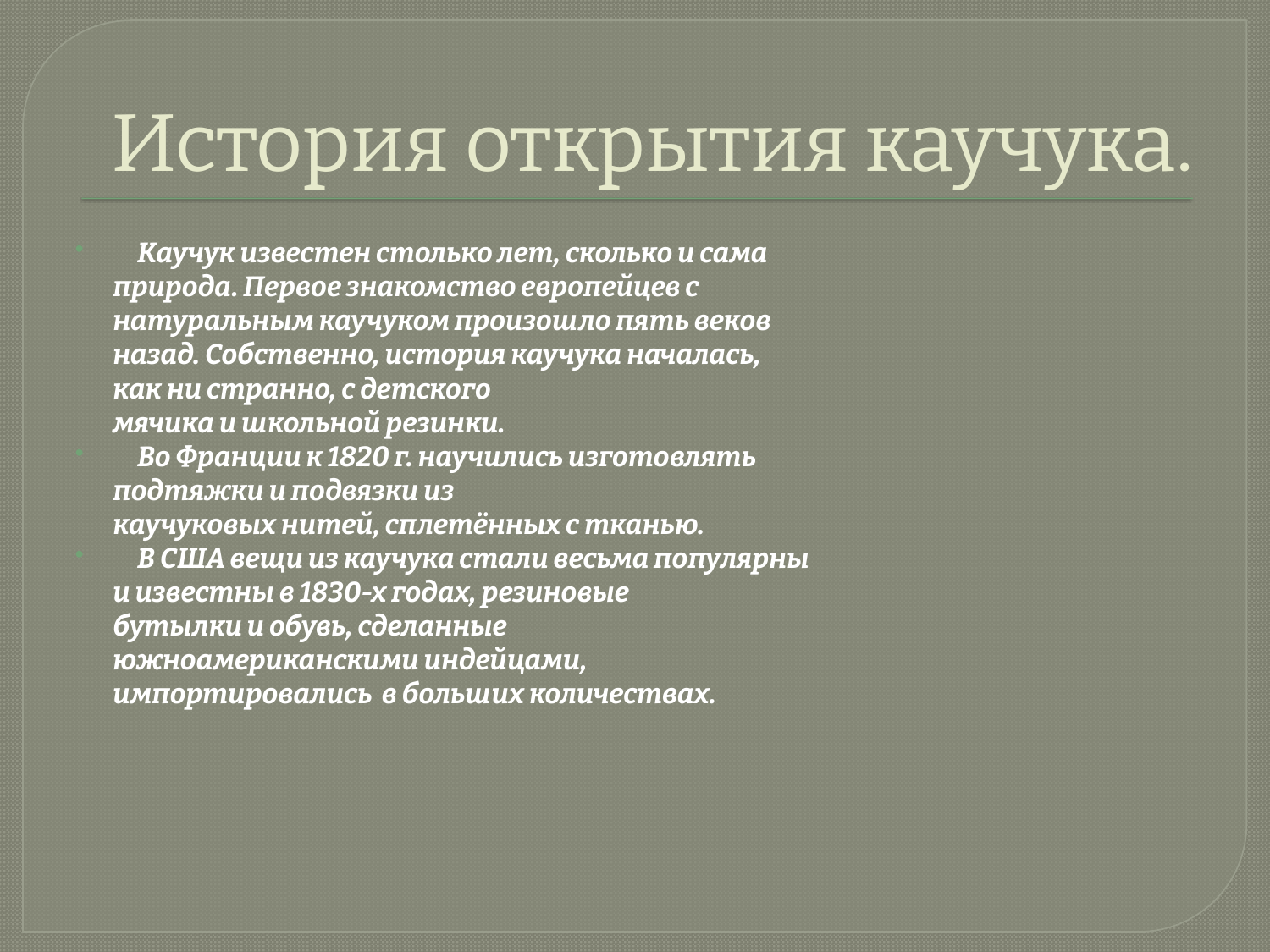

# История открытия каучука.
     Каучук известен столько лет, сколько и сама природа. Первое знакомство европейцев с натуральным каучуком произошло пять веков
назад. Собственно, история каучука началась, как ни странно, с детского
мячика и школьной резинки.
     Во Франции к 1820 г. научились изготовлять подтяжки и подвязки из
каучуковых нитей, сплетённых с тканью.
     В США вещи из каучука стали весьма популярны и известны в 1830-х годах, резиновые
бутылки и обувь, сделанные южноамериканскими индейцами, импортировались  в больших количествах.